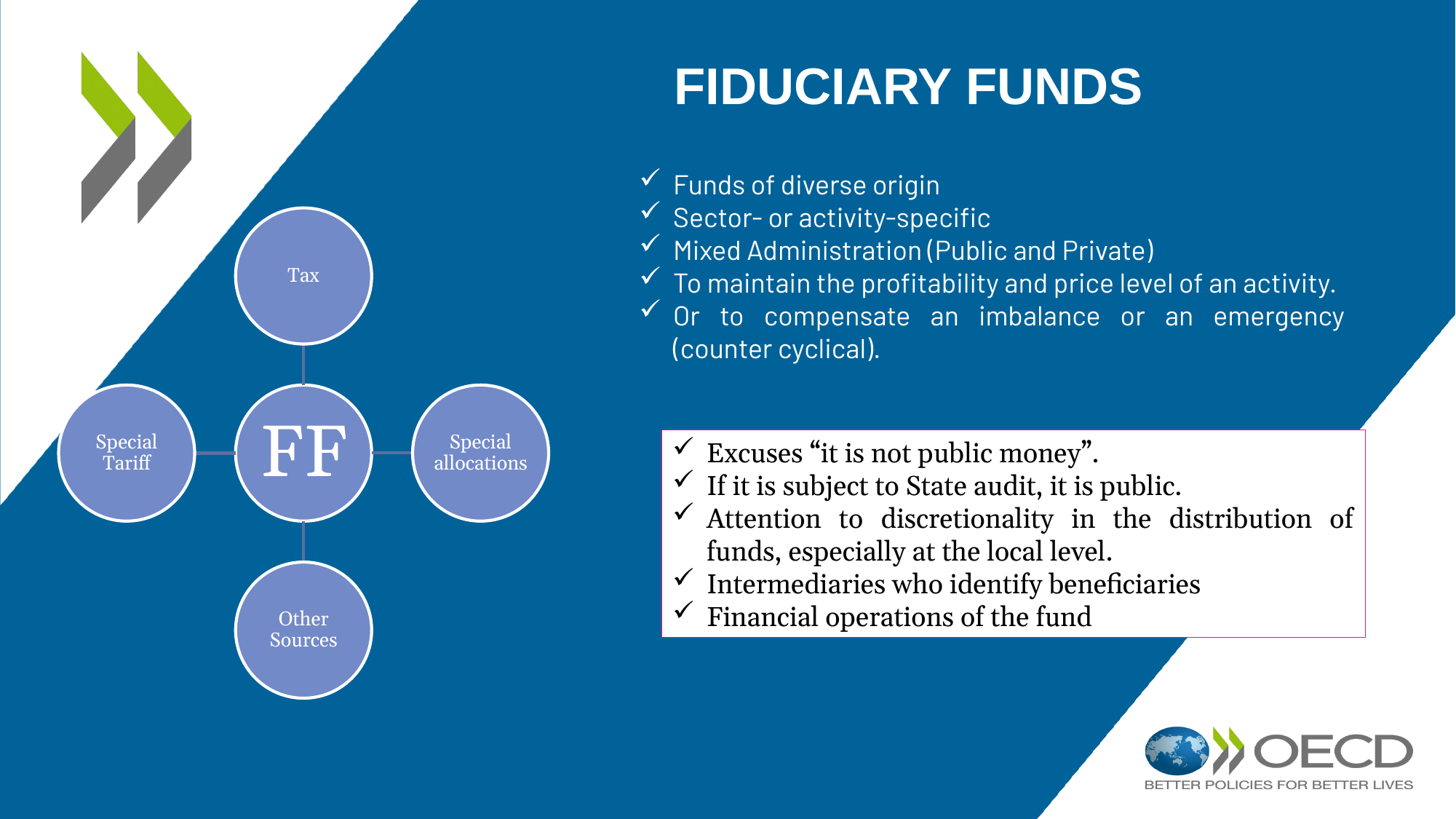

# Fiduciary Funds
Funds of diverse origin
Sector- or activity-specific
Mixed Administration (Public and Private)
To maintain the profitability and price level of an activity.
Or to compensate an imbalance or an emergency (counter cyclical).
FF

Tax

Special allocations

Other Sources

Special Tariff
Excuses “it is not public money”.
If it is subject to State audit, it is public.
Attention to discretionality in the distribution of funds, especially at the local level.
Intermediaries who identify beneficiaries
Financial operations of the fund